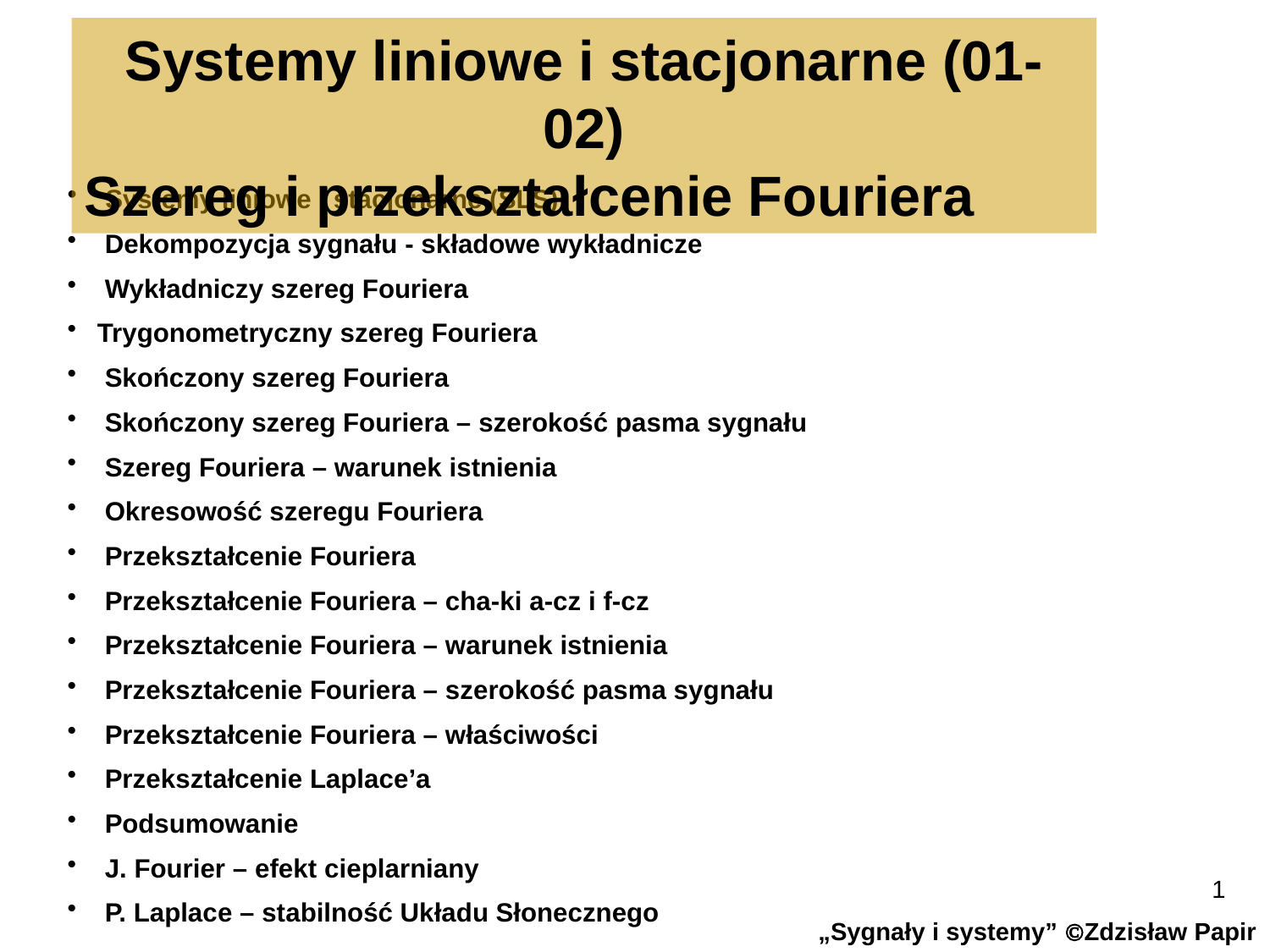

Systemy liniowe i stacjonarne (01-02)
Szereg i przekształcenie Fouriera
 Systemy liniowe i stacjonarne (SLS)
 Dekompozycja sygnału - składowe wykładnicze
 Wykładniczy szereg Fouriera
Trygonometryczny szereg Fouriera
 Skończony szereg Fouriera
 Skończony szereg Fouriera – szerokość pasma sygnału
 Szereg Fouriera – warunek istnienia
 Okresowość szeregu Fouriera
 Przekształcenie Fouriera
 Przekształcenie Fouriera – cha-ki a-cz i f-cz
 Przekształcenie Fouriera – warunek istnienia
 Przekształcenie Fouriera – szerokość pasma sygnału
 Przekształcenie Fouriera – właściwości
 Przekształcenie Laplace’a
 Podsumowanie
 J. Fourier – efekt cieplarniany
 P. Laplace – stabilność Układu Słonecznego
1
„Sygnały i systemy” ©Zdzisław Papir